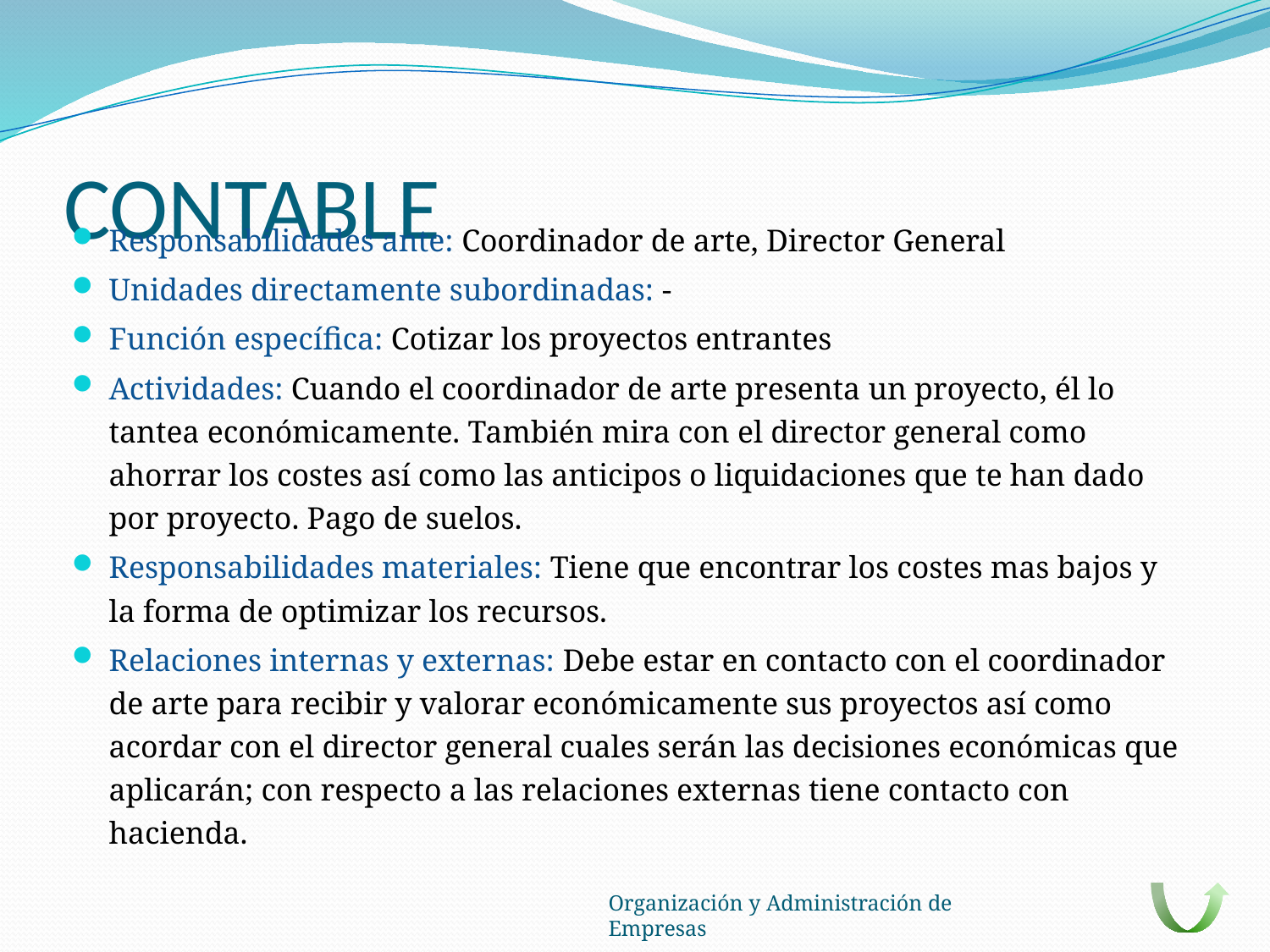

# CONTABLE
Responsabilidades ante: Coordinador de arte, Director General
Unidades directamente subordinadas: -
Función específica: Cotizar los proyectos entrantes
Actividades: Cuando el coordinador de arte presenta un proyecto, él lo tantea económicamente. También mira con el director general como ahorrar los costes así como las anticipos o liquidaciones que te han dado por proyecto. Pago de suelos.
Responsabilidades materiales: Tiene que encontrar los costes mas bajos y la forma de optimizar los recursos.
Relaciones internas y externas: Debe estar en contacto con el coordinador de arte para recibir y valorar económicamente sus proyectos así como acordar con el director general cuales serán las decisiones económicas que aplicarán; con respecto a las relaciones externas tiene contacto con hacienda.

Organización y Administración de Empresas